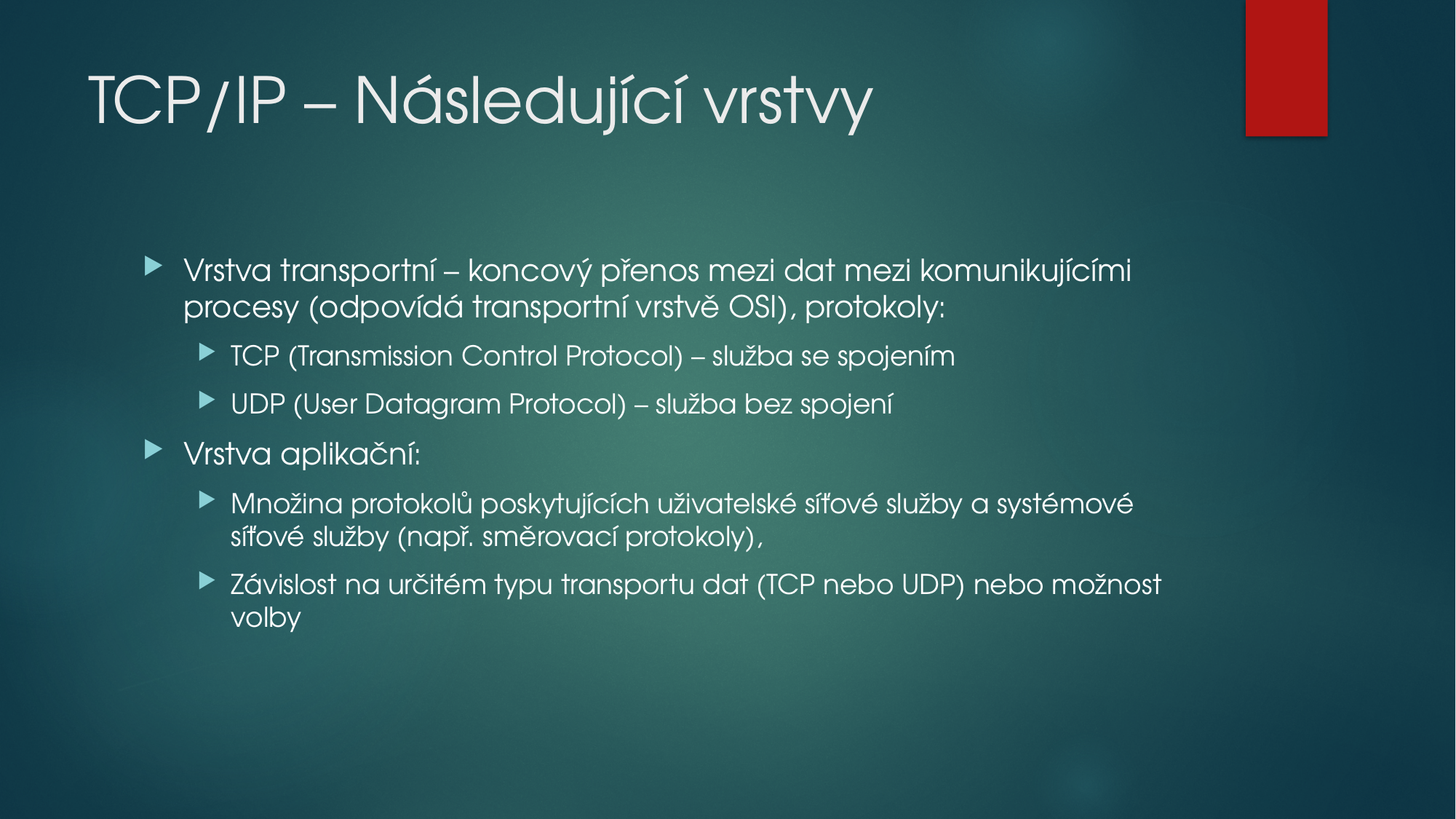

# TCP/IP – Následující vrstvy
Vrstva transportní – koncový přenos mezi dat mezi komunikujícími procesy (odpovídá transportní vrstvě OSI), protokoly:
TCP (Transmission Control Protocol) – služba se spojením
UDP (User Datagram Protocol) – služba bez spojení
Vrstva aplikační:
Množina protokolů poskytujících uživatelské síťové služby a systémové síťové služby (např. směrovací protokoly),
Závislost na určitém typu transportu dat (TCP nebo UDP) nebo možnost volby